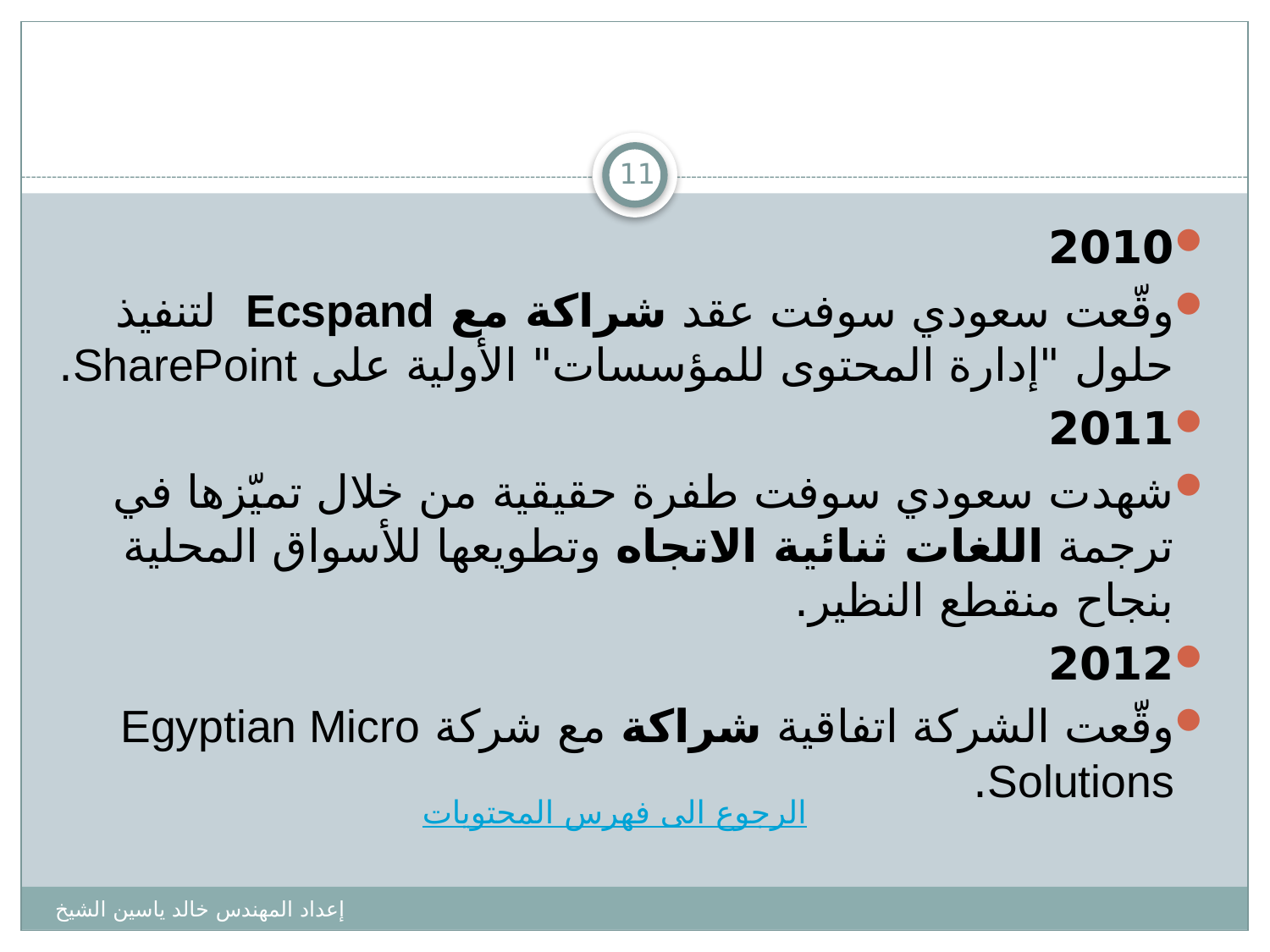

#
11
2010
وقّعت سعودي سوفت عقد شراكة مع Ecspand  لتنفيذ حلول "إدارة المحتوى للمؤسسات" الأولية على SharePoint.
2011
شهدت سعودي سوفت طفرة حقيقية من خلال تميّزها في ترجمة اللغات ثنائية الاتجاه وتطويعها للأسواق المحلية بنجاح منقطع النظير.
2012
وقّعت الشركة اتفاقية شراكة مع شركة Egyptian Micro Solutions.

الرجوع الى فهرس المحتويات
إعداد المهندس خالد ياسين الشيخ